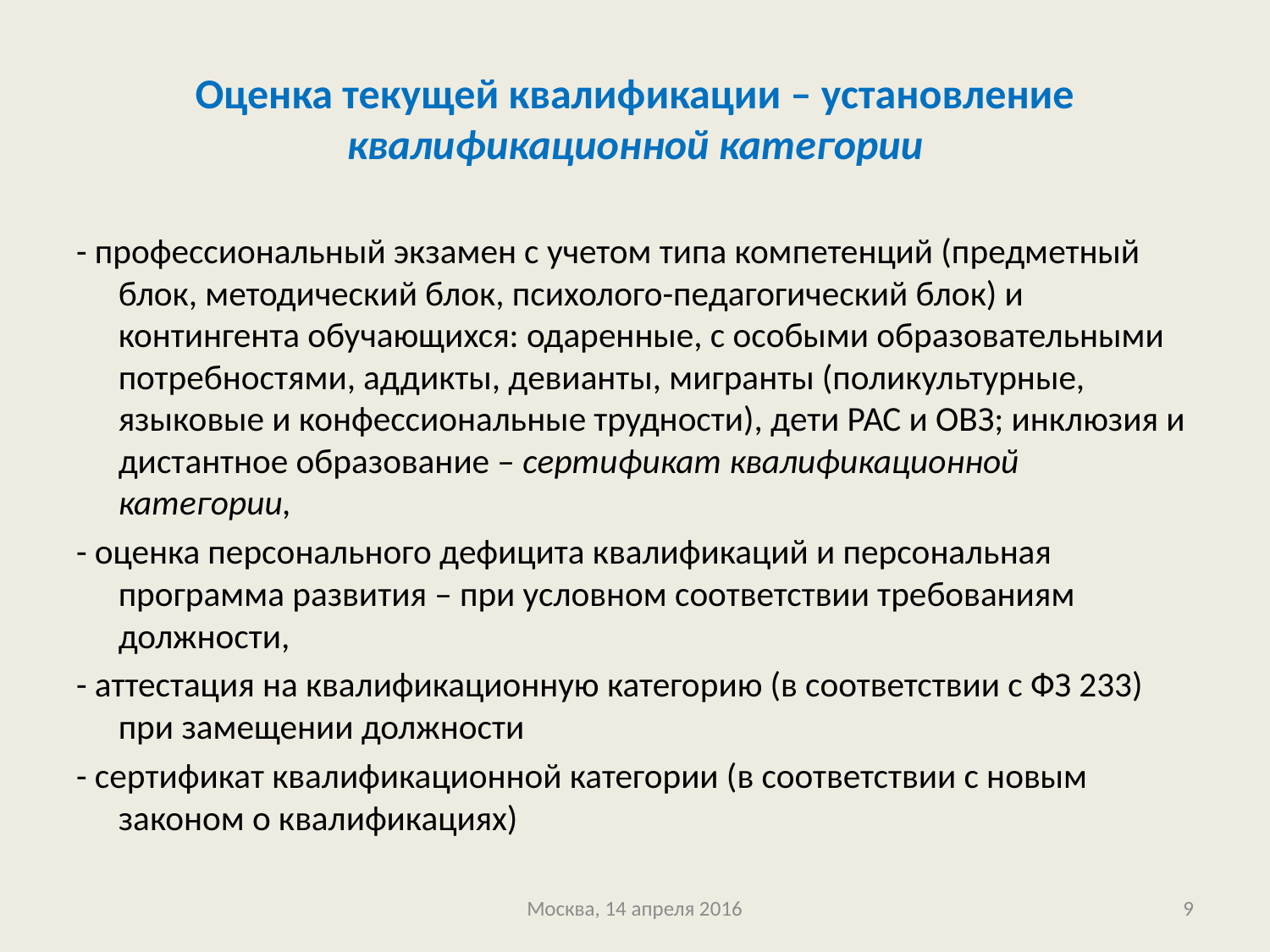

# Оценка текущей квалификации – установление квалификационной категории
- профессиональный экзамен с учетом типа компетенций (предметный блок, методический блок, психолого-педагогический блок) и контингента обучающихся: одаренные, с особыми образовательными потребностями, аддикты, девианты, мигранты (поликультурные, языковые и конфессиональные трудности), дети РАС и ОВЗ; инклюзия и дистантное образование – сертификат квалификационной категории,
- оценка персонального дефицита квалификаций и персональная программа развития – при условном соответствии требованиям должности,
- аттестация на квалификационную категорию (в соответствии с ФЗ 233) при замещении должности
- сертификат квалификационной категории (в соответствии с новым законом о квалификациях)
Москва, 14 апреля 2016
9